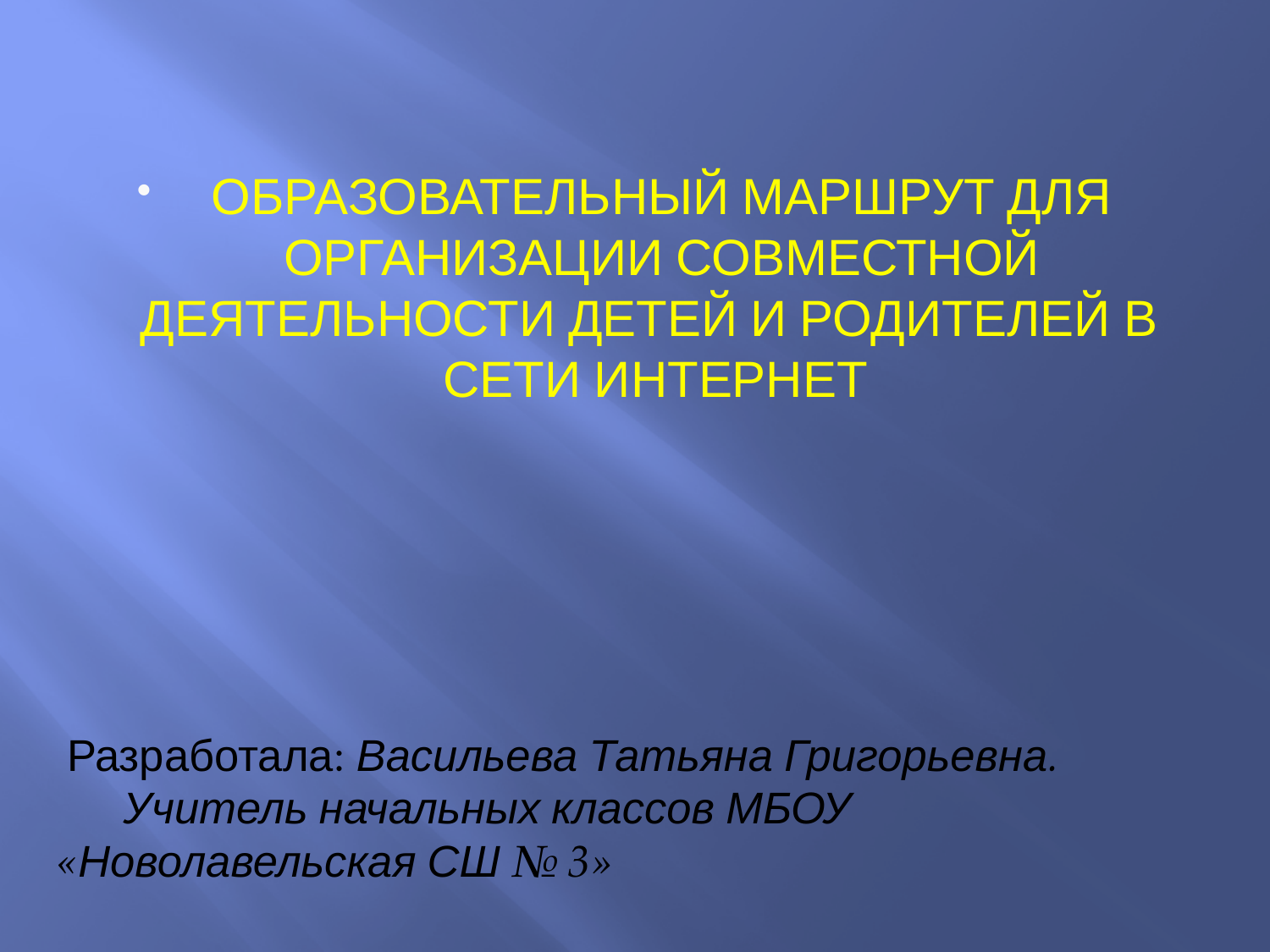

#

ОБРАЗОВАТЕЛЬНЫЙ МАРШРУТ ДЛЯ ОРГАНИЗАЦИИ СОВМЕСТНОЙ ДЕЯТЕЛЬНОСТИ ДЕТЕЙ И РОДИТЕЛЕЙ В   СЕТИ ИНТЕРНЕТ

 Разработала: Васильева Татьяна Григорьевна.                    Учитель начальных классов МБОУ «Новолавельская СШ № 3»